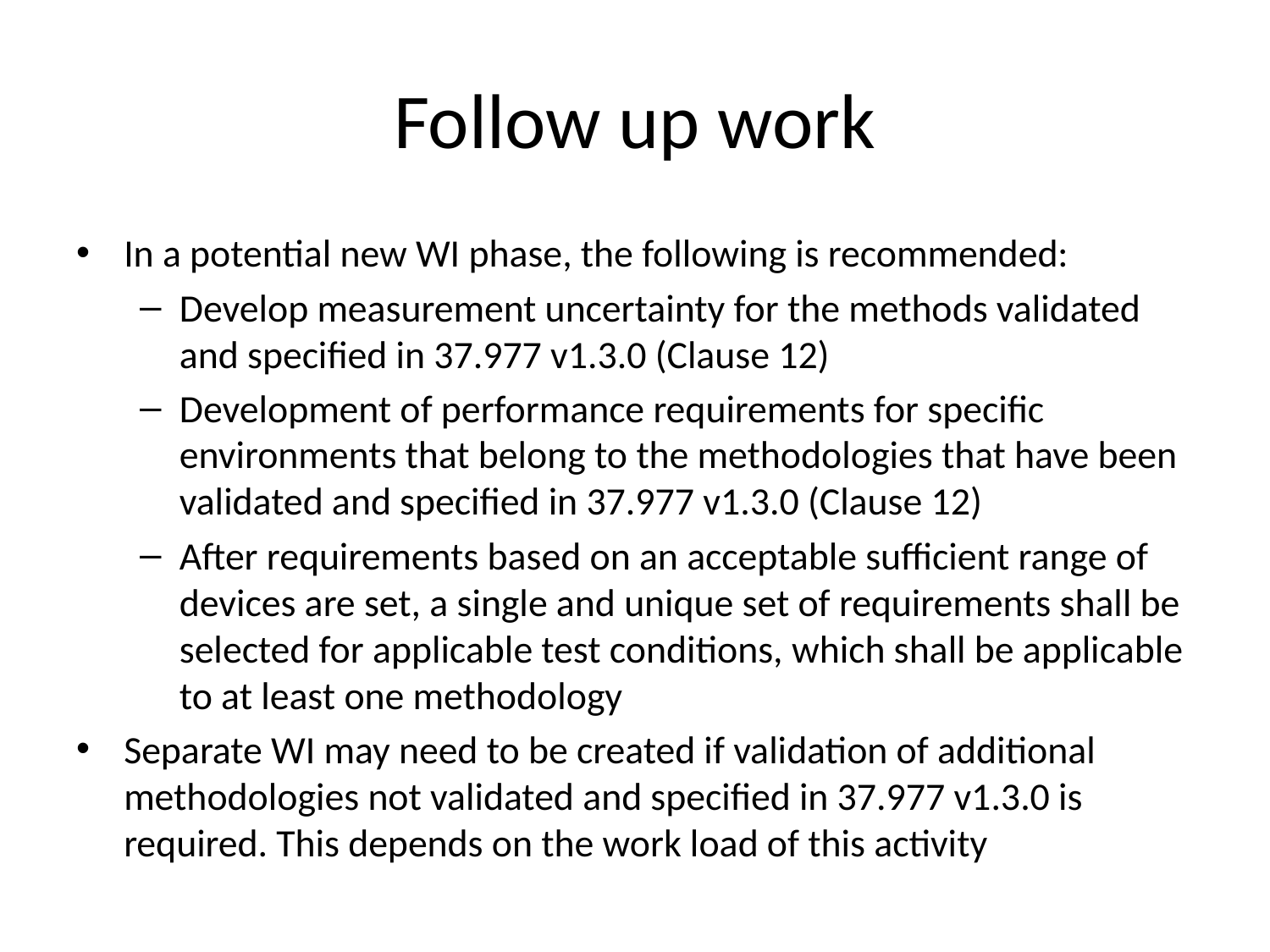

# Follow up work
In a potential new WI phase, the following is recommended:
Develop measurement uncertainty for the methods validated and specified in 37.977 v1.3.0 (Clause 12)
Development of performance requirements for specific environments that belong to the methodologies that have been validated and specified in 37.977 v1.3.0 (Clause 12)
After requirements based on an acceptable sufficient range of devices are set, a single and unique set of requirements shall be selected for applicable test conditions, which shall be applicable to at least one methodology
Separate WI may need to be created if validation of additional methodologies not validated and specified in 37.977 v1.3.0 is required. This depends on the work load of this activity